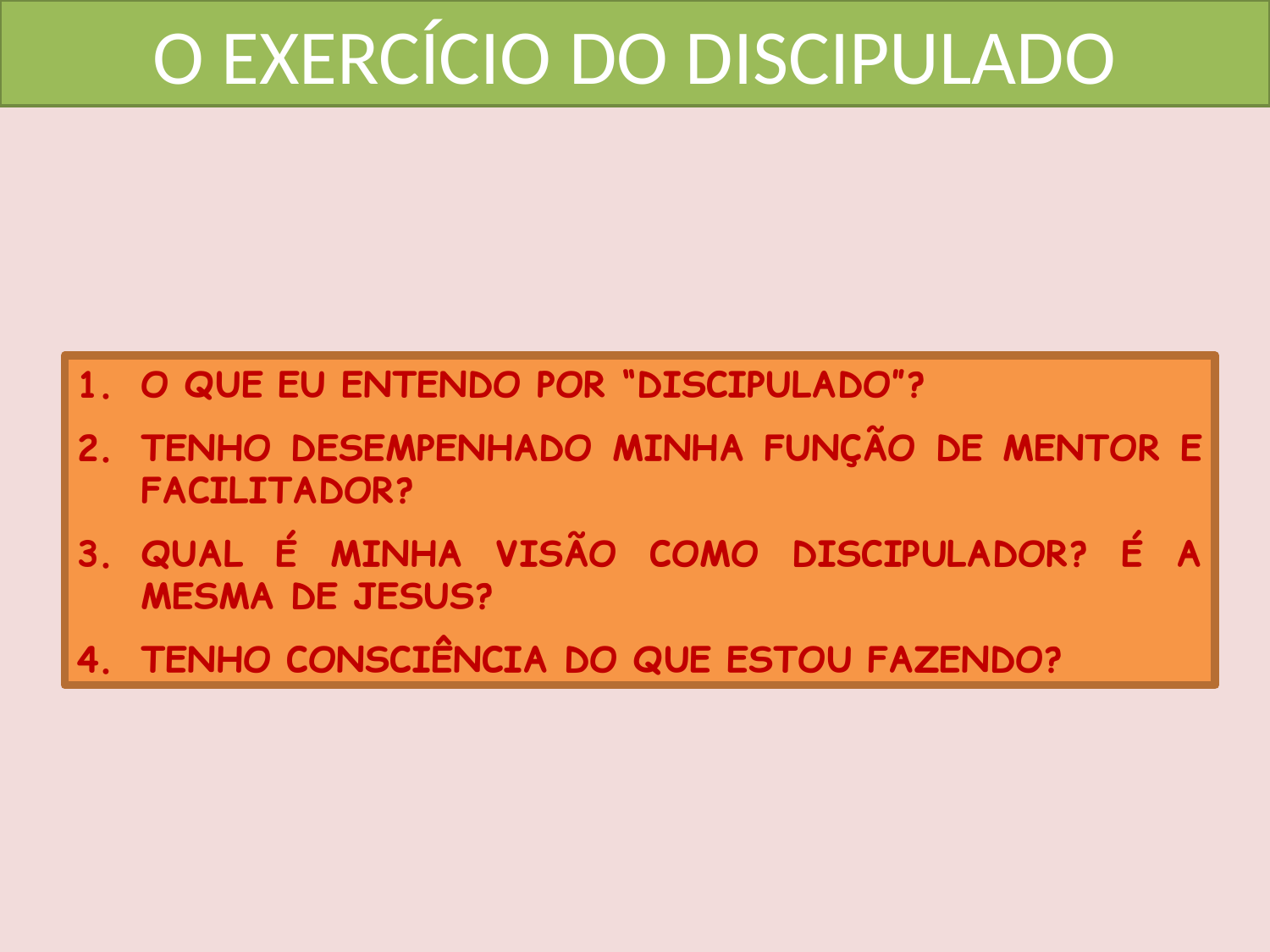

O EXERCÍCIO DO DISCIPULADO
O QUE EU ENTENDO POR “DISCIPULADO”?
TENHO DESEMPENHADO MINHA FUNÇÃO DE MENTOR E FACILITADOR?
QUAL É MINHA VISÃO COMO DISCIPULADOR? É A MESMA DE JESUS?
TENHO CONSCIÊNCIA DO QUE ESTOU FAZENDO?